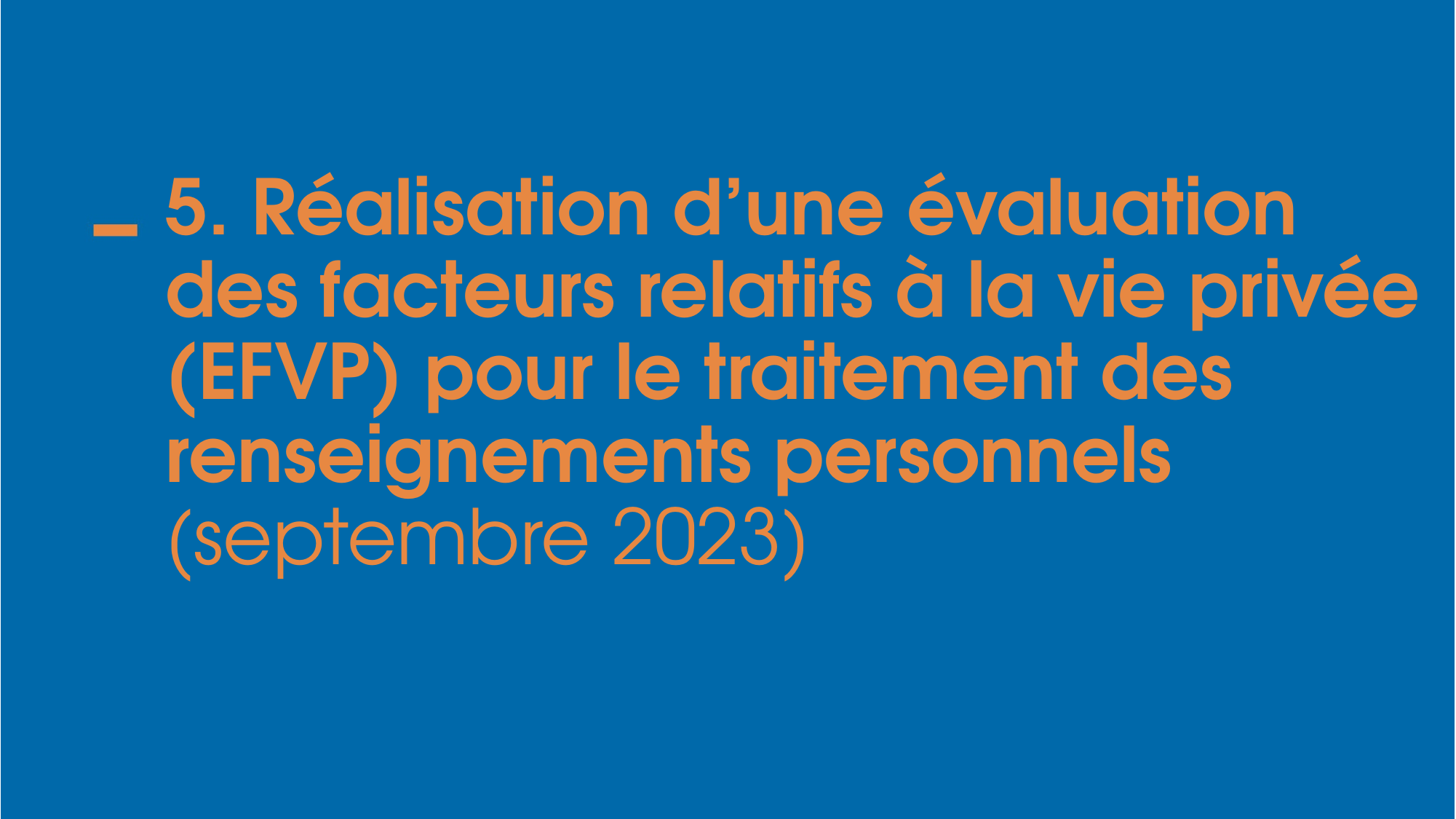

01
# 5. Réalisation d’une évaluation des facteurs relatifs à la vie privée (EFVP) pour le traitement des renseignements personnels
(septembre 2023)